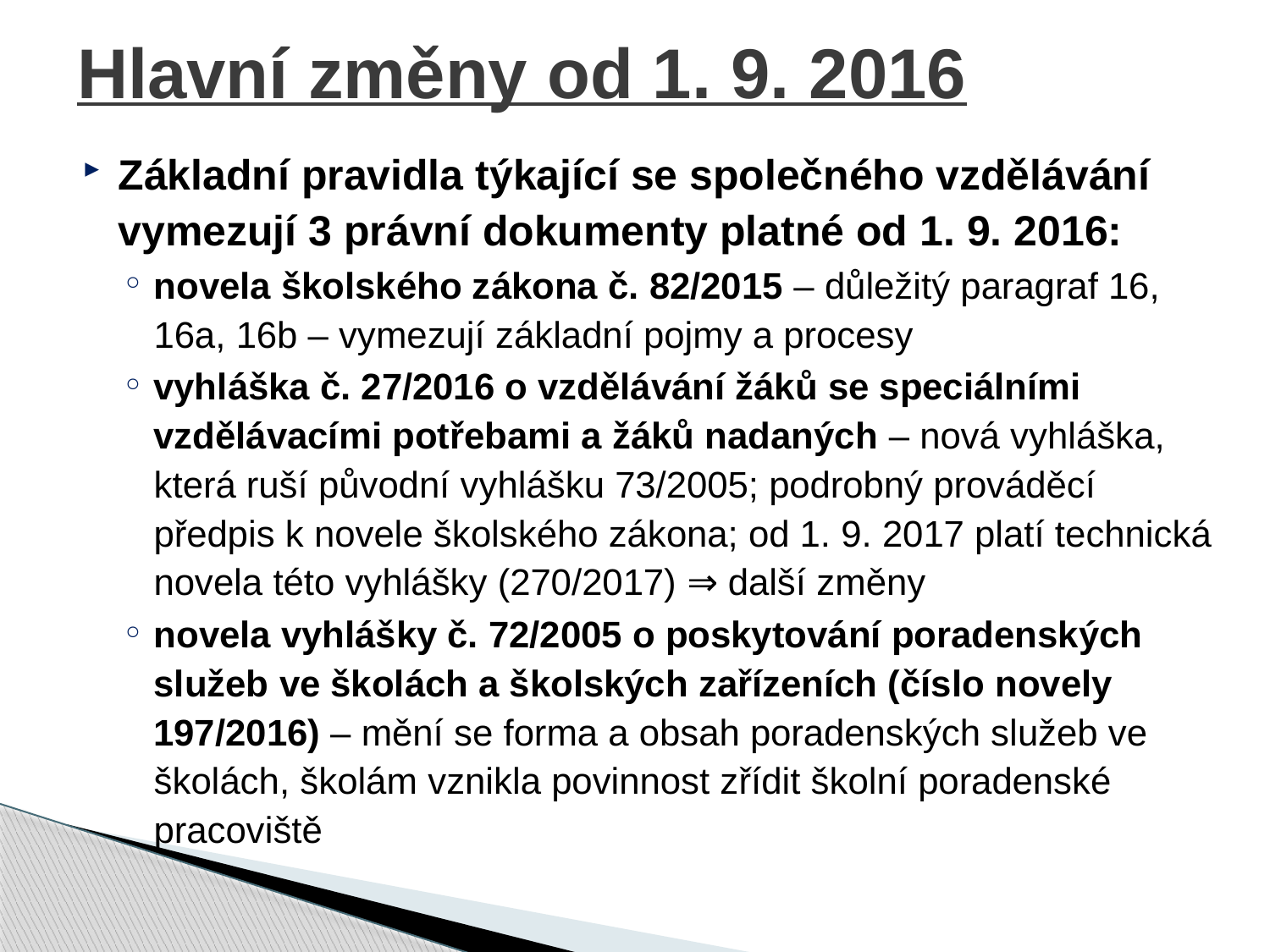

# Hlavní změny od 1. 9. 2016
Základní pravidla týkající se společného vzdělávání vymezují 3 právní dokumenty platné od 1. 9. 2016:
novela školského zákona č. 82/2015 – důležitý paragraf 16, 16a, 16b – vymezují základní pojmy a procesy
vyhláška č. 27/2016 o vzdělávání žáků se speciálními vzdělávacími potřebami a žáků nadaných – nová vyhláška, která ruší původní vyhlášku 73/2005; podrobný prováděcí předpis k novele školského zákona; od 1. 9. 2017 platí technická novela této vyhlášky (270/2017) ⇒ další změny
novela vyhlášky č. 72/2005 o poskytování poradenských služeb ve školách a školských zařízeních (číslo novely 197/2016) – mění se forma a obsah poradenských služeb ve školách, školám vznikla povinnost zřídit školní poradenské pracoviště